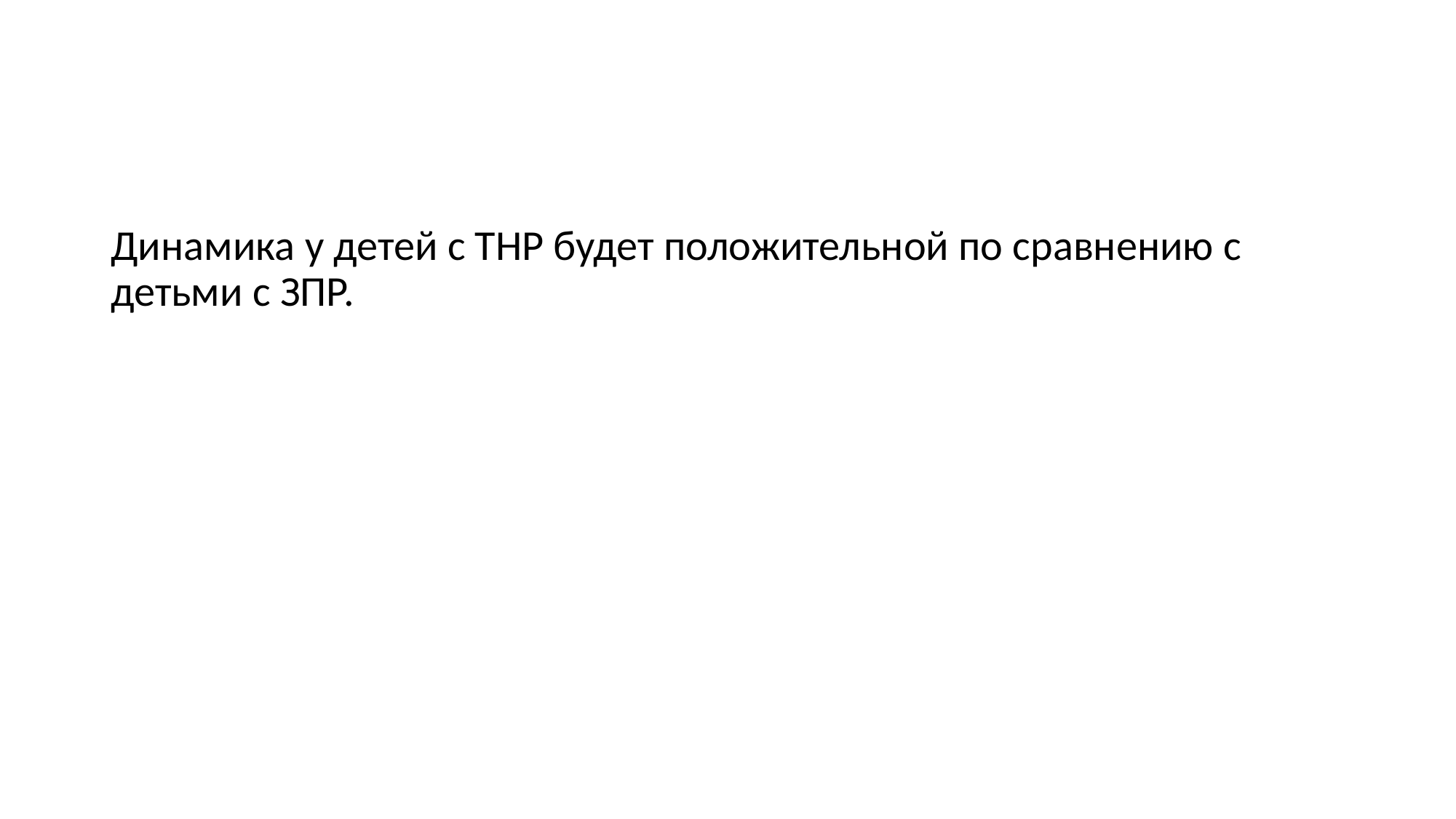

#
Динамика у детей с ТНР будет положительной по сравнению с детьми с ЗПР.